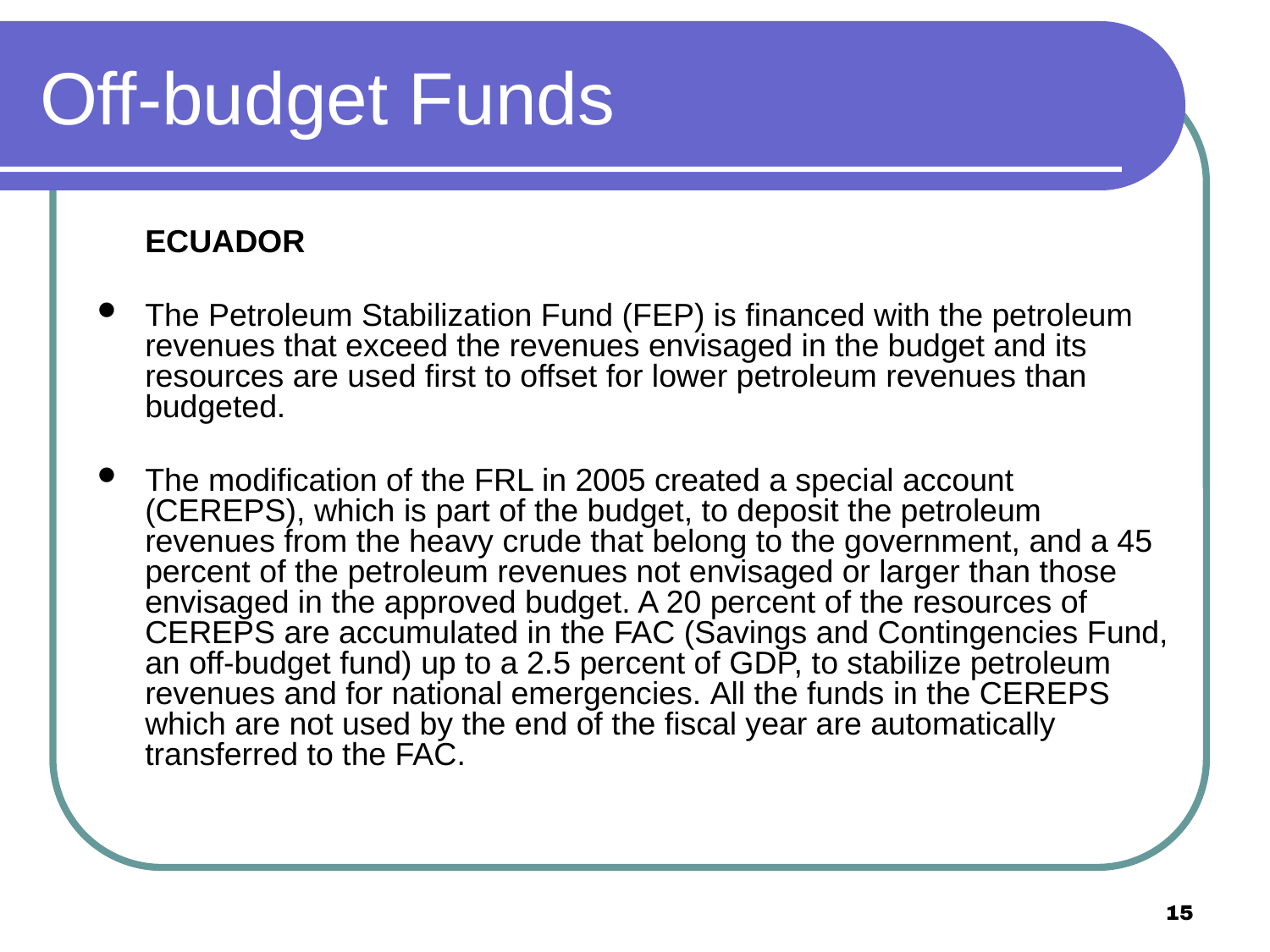

# Off-budget Funds
	ECUADOR

The Petroleum Stabilization Fund (FEP) is financed with the petroleum revenues that exceed the revenues envisaged in the budget and its resources are used first to offset for lower petroleum revenues than budgeted.

The modification of the FRL in 2005 created a special account (CEREPS), which is part of the budget, to deposit the petroleum revenues from the heavy crude that belong to the government, and a 45 percent of the petroleum revenues not envisaged or larger than those envisaged in the approved budget. A 20 percent of the resources of CEREPS are accumulated in the FAC (Savings and Contingencies Fund, an off-budget fund) up to a 2.5 percent of GDP, to stabilize petroleum revenues and for national emergencies. All the funds in the CEREPS which are not used by the end of the fiscal year are automatically transferred to the FAC.
15